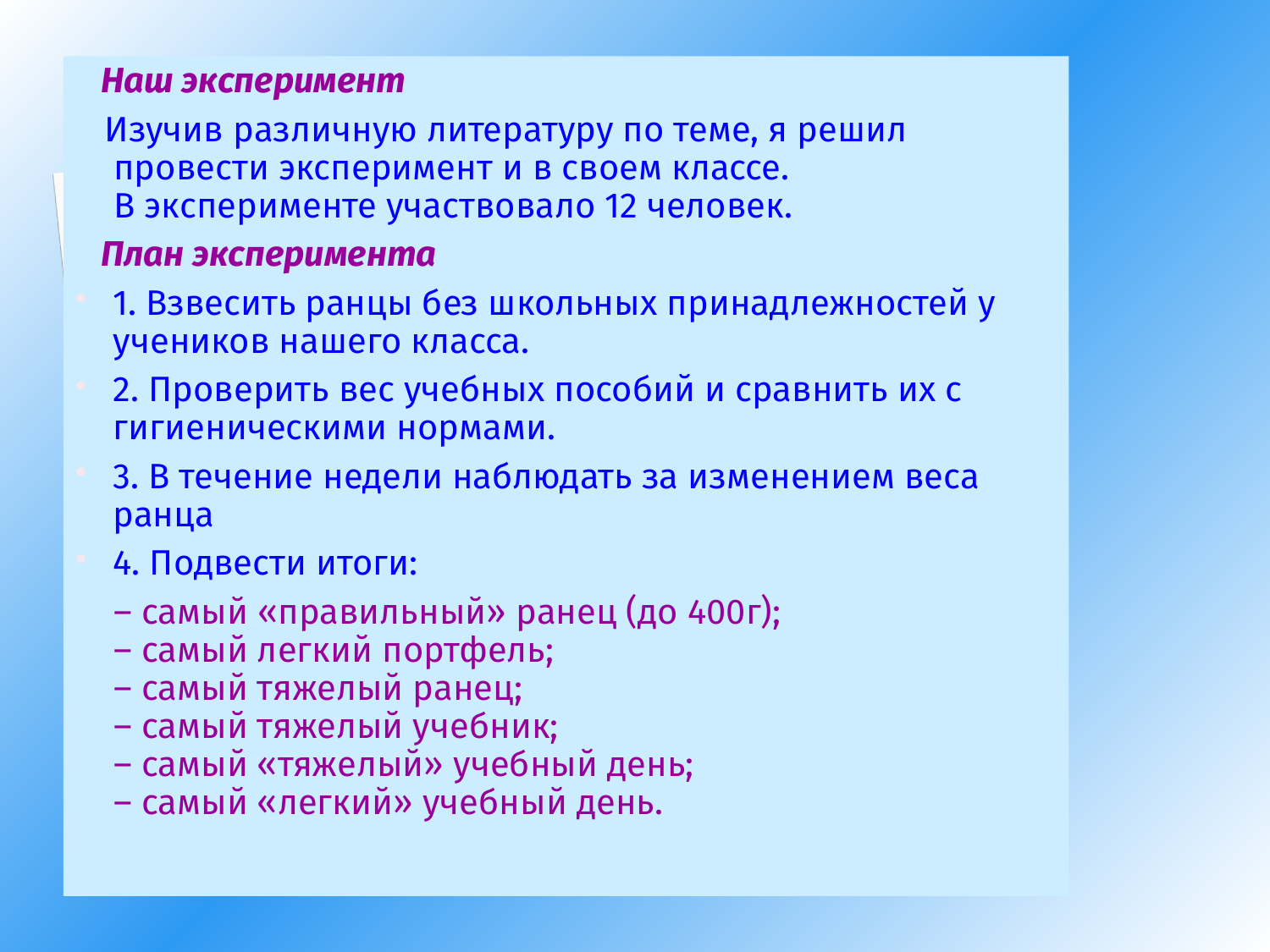

Наш эксперимент
   Изучив различную литературу по теме, я решил провести эксперимент и в своем классе. В эксперименте участвовало 12 человек.
   План эксперимента
1. Взвесить ранцы без школьных принадлежностей у учеников нашего класса.
2. Проверить вес учебных пособий и сравнить их с гигиеническими нормами.
3. В течение недели наблюдать за изменением веса ранца
4. Подвести итоги:
    – самый «правильный» ранец (до 400г);
– самый легкий портфель;
– самый тяжелый ранец;
– самый тяжелый учебник;
– самый «тяжелый» учебный день;
– самый «легкий» учебный день.